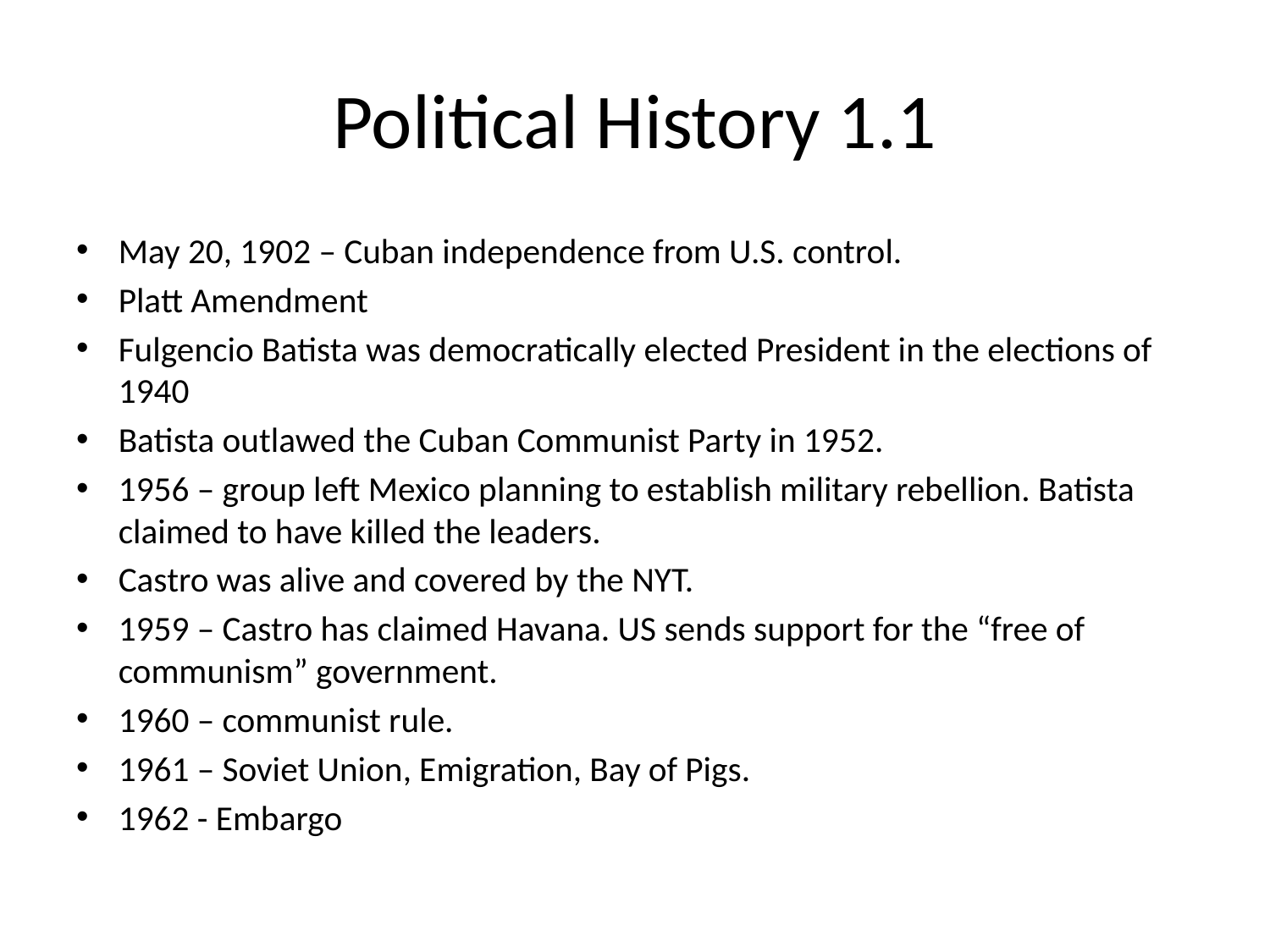

# Political History 1.1
May 20, 1902 – Cuban independence from U.S. control.
Platt Amendment
Fulgencio Batista was democratically elected President in the elections of 1940
Batista outlawed the Cuban Communist Party in 1952.
1956 – group left Mexico planning to establish military rebellion. Batista claimed to have killed the leaders.
Castro was alive and covered by the NYT.
1959 – Castro has claimed Havana. US sends support for the “free of communism” government.
1960 – communist rule.
1961 – Soviet Union, Emigration, Bay of Pigs.
1962 - Embargo